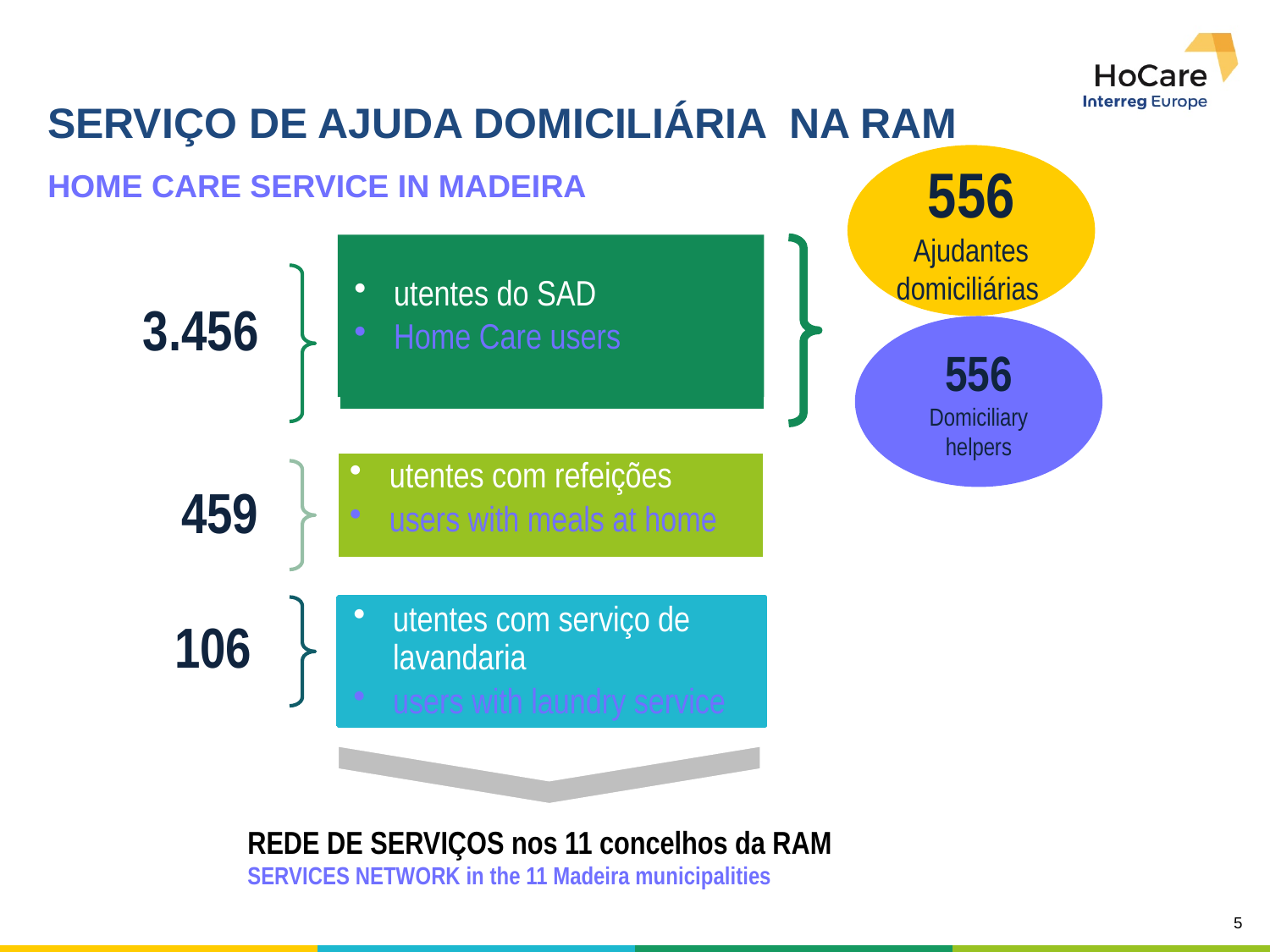

SERVIÇO DE AJUDA DOMICILIÁRIA  NA RAM HOME CARE SERVICE IN MADEIRA

556
Ajudantes
domiciliárias
utentes do SAD
Home Care users

3.456

556
Domiciliary helpers
utentes com refeições
users with meals at home

459

utentes com serviço de lavandaria
users with laundry service

106
REDE DE SERVIÇOS nos 11 concelhos da RAM
SERVICES NETWORK in the 11 Madeira municipalities